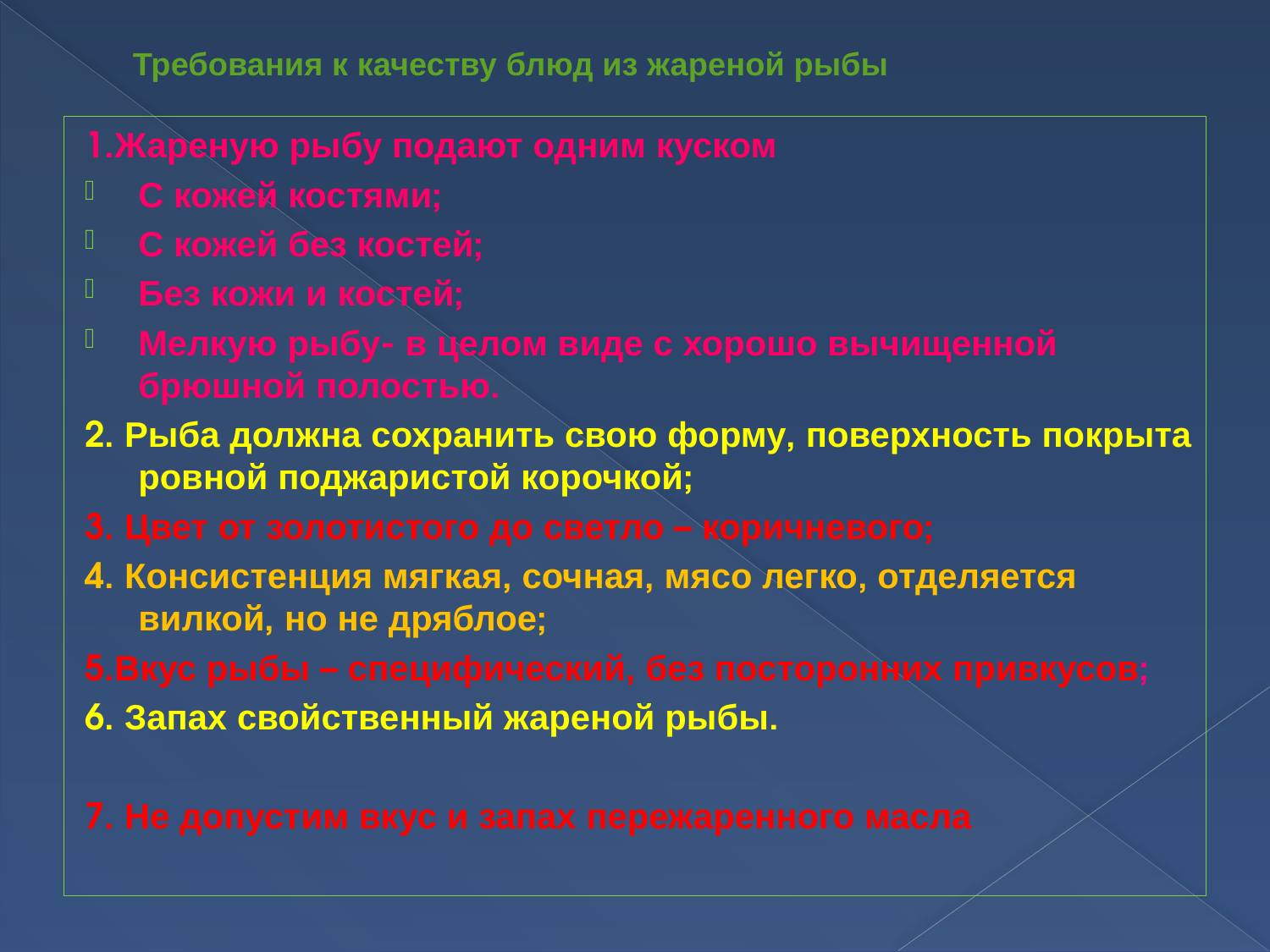

# Требования к качеству блюд из жареной рыбы
1.Жареную рыбу подают одним куском
С кожей костями;
С кожей без костей;
Без кожи и костей;
Мелкую рыбу- в целом виде с хорошо вычищенной брюшной полостью.
2. Рыба должна сохранить свою форму, поверхность покрыта ровной поджаристой корочкой;
3. Цвет от золотистого до светло – коричневого;
4. Консистенция мягкая, сочная, мясо легко, отделяется вилкой, но не дряблое;
5.Вкус рыбы – специфический, без посторонних привкусов;
6. Запах свойственный жареной рыбы.

7. Не допустим вкус и запах пережаренного масла